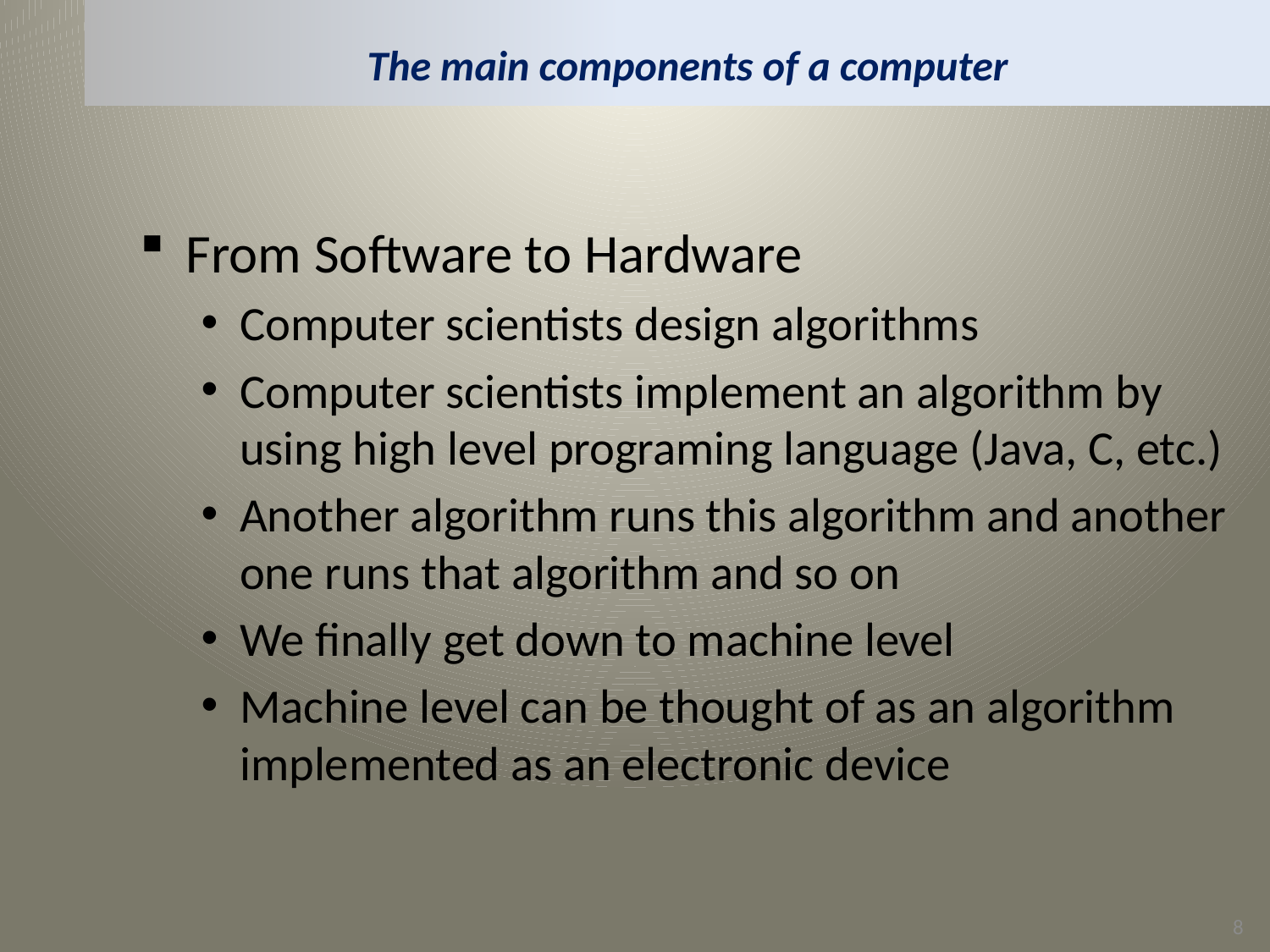

# The main components of a computer
From Software to Hardware
Computer scientists design algorithms
Computer scientists implement an algorithm by using high level programing language (Java, C, etc.)
Another algorithm runs this algorithm and another one runs that algorithm and so on
We finally get down to machine level
Machine level can be thought of as an algorithm implemented as an electronic device